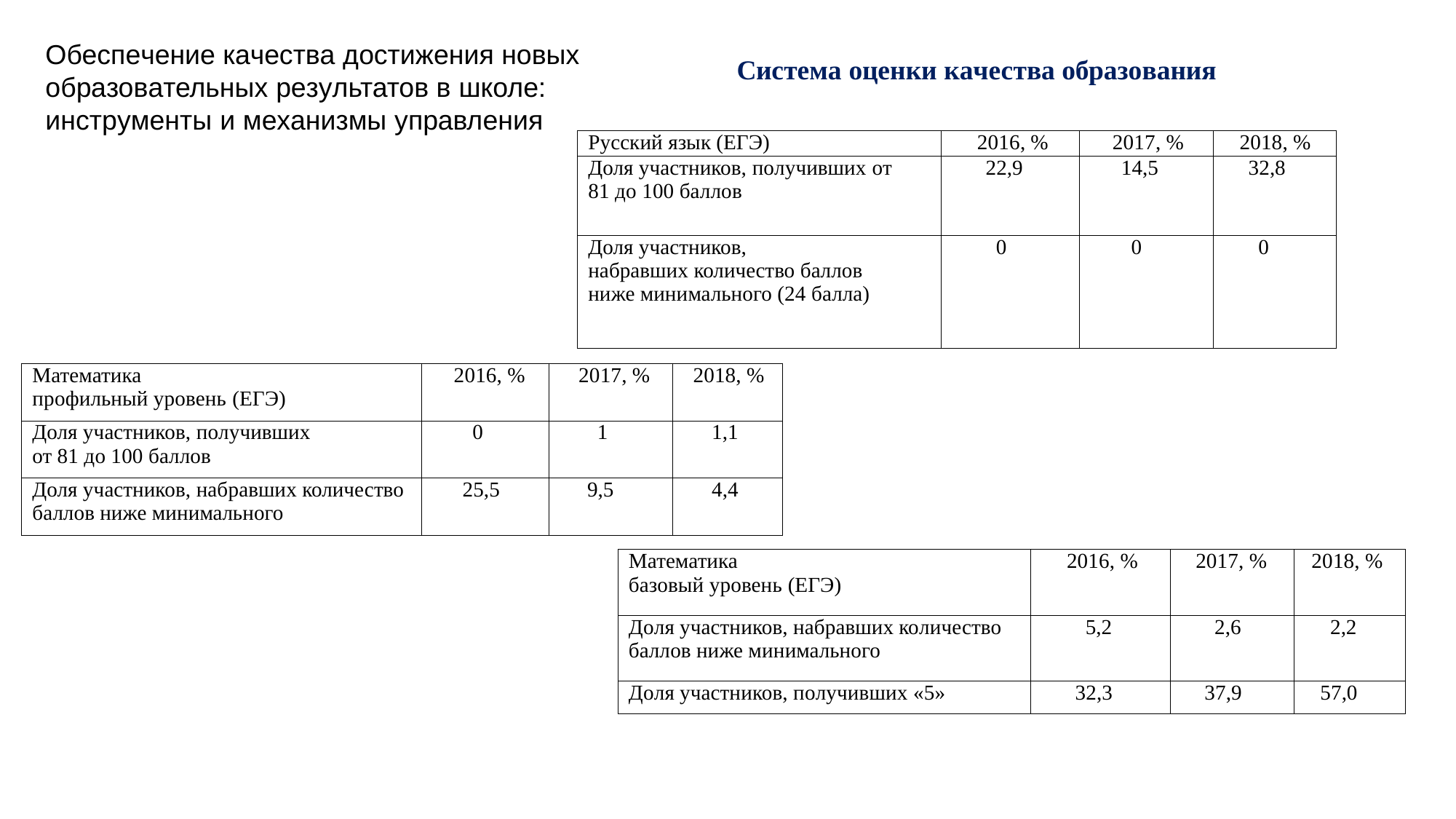

Обеспечение качества достижения новых образовательных результатов в школе:
инструменты и механизмы управления
Система оценки качества образования
| Русский язык (ЕГЭ) | 2016, % | 2017, % | 2018, % |
| --- | --- | --- | --- |
| Доля участников, получивших от 81 до 100 баллов | 22,9 | 14,5 | 32,8 |
| Доля участников, набравших количество баллов ниже минимального (24 балла) | 0 | 0 | 0 |
| Математика профильный уровень (ЕГЭ) | 2016, % | 2017, % | 2018, % |
| --- | --- | --- | --- |
| Доля участников, получивших от 81 до 100 баллов | 0 | 1 | 1,1 |
| Доля участников, набравших количество баллов ниже минимального | 25,5 | 9,5 | 4,4 |
| Математика базовый уровень (ЕГЭ) | 2016, % | 2017, % | 2018, % |
| --- | --- | --- | --- |
| Доля участников, набравших количество баллов ниже минимального | 5,2 | 2,6 | 2,2 |
| Доля участников, получивших «5» | 32,3 | 37,9 | 57,0 |